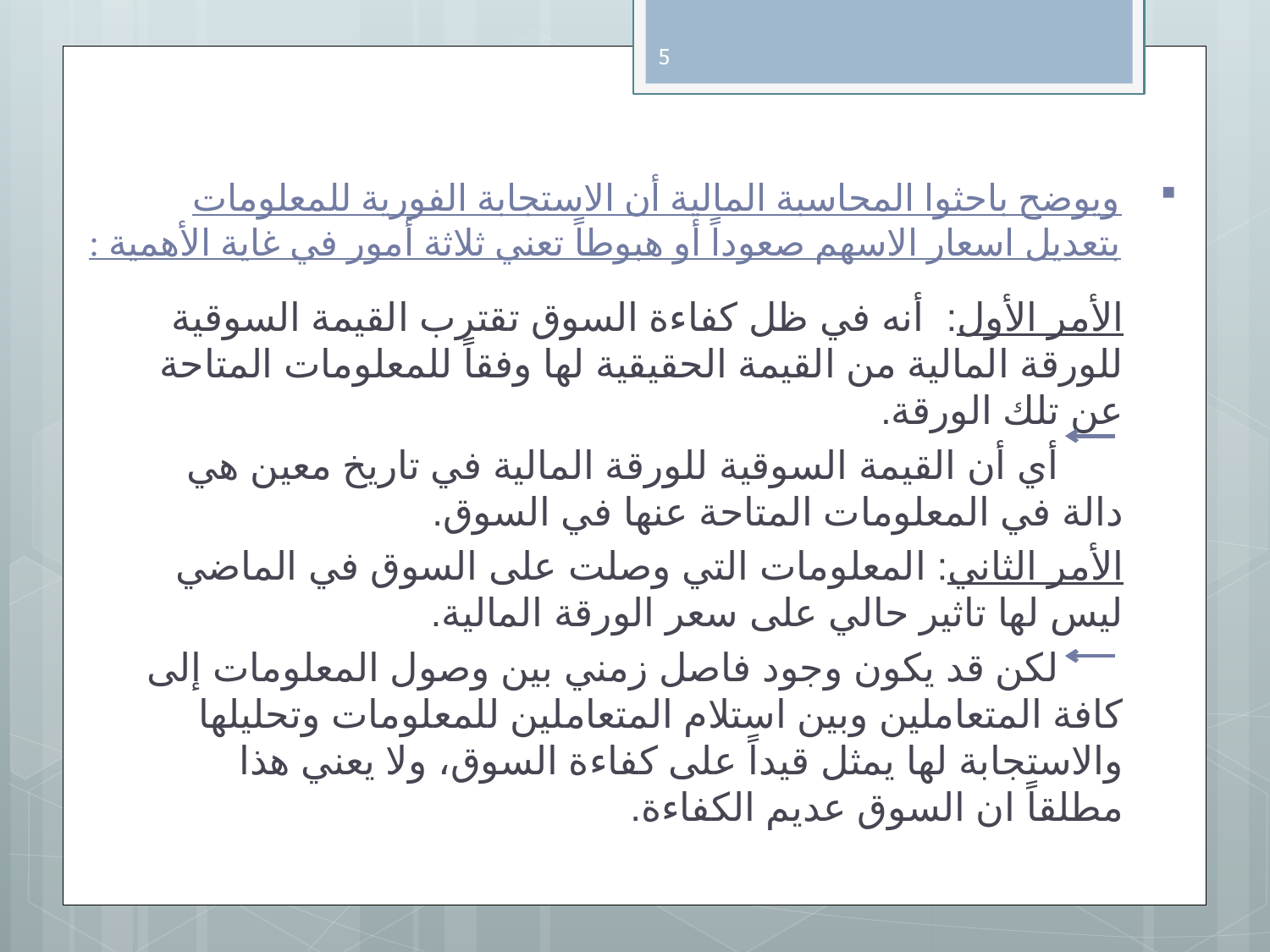

5
# ويوضح باحثوا المحاسبة المالية أن الاستجابة الفورية للمعلومات بتعديل اسعار الاسهم صعوداً أو هبوطاً تعني ثلاثة أمور في غاية الأهمية :
الأمر الأول:  أنه في ظل كفاءة السوق تقترب القيمة السوقية للورقة المالية من القيمة الحقيقية لها وفقاً للمعلومات المتاحة عن تلك الورقة.
      أي أن القيمة السوقية للورقة المالية في تاريخ معين هي دالة في المعلومات المتاحة عنها في السوق.
الأمر الثاني: المعلومات التي وصلت على السوق في الماضي ليس لها تاثير حالي على سعر الورقة المالية.
      لكن قد يكون وجود فاصل زمني بين وصول المعلومات إلى كافة المتعاملين وبين استلام المتعاملين للمعلومات وتحليلها والاستجابة لها يمثل قيداً على كفاءة السوق، ولا يعني هذا مطلقاً ان السوق عديم الكفاءة.